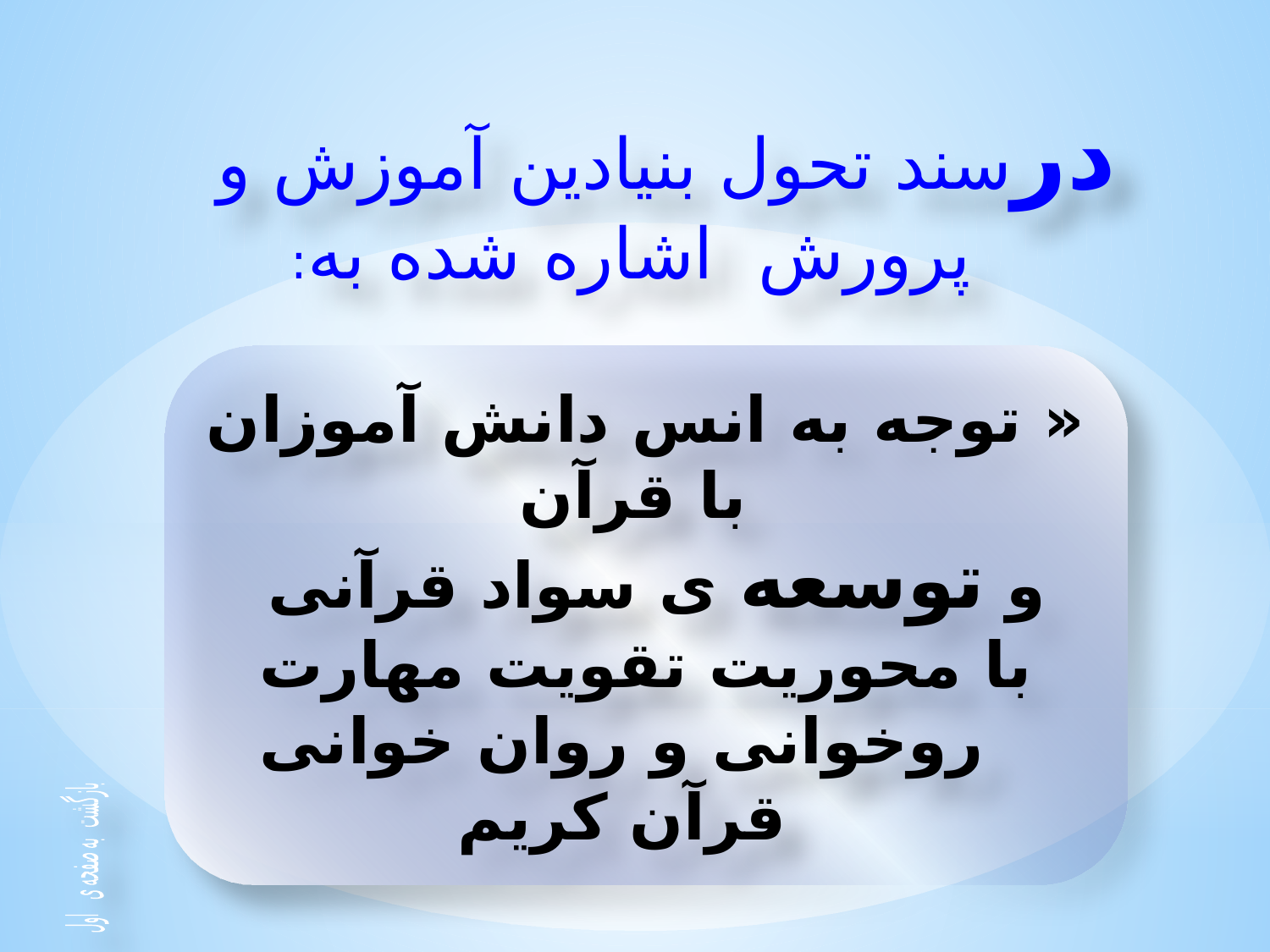

درسند تحول بنیادین آموزش و  پرورش  اشاره شده به:
« توجه به انس دانش آموزان با قرآن
و توسعه ی سواد قرآنی
با محوريت تقويت مهارت روخوانی و روان خوانی قرآن کريم
بازگشت   به صفحه ی    اول